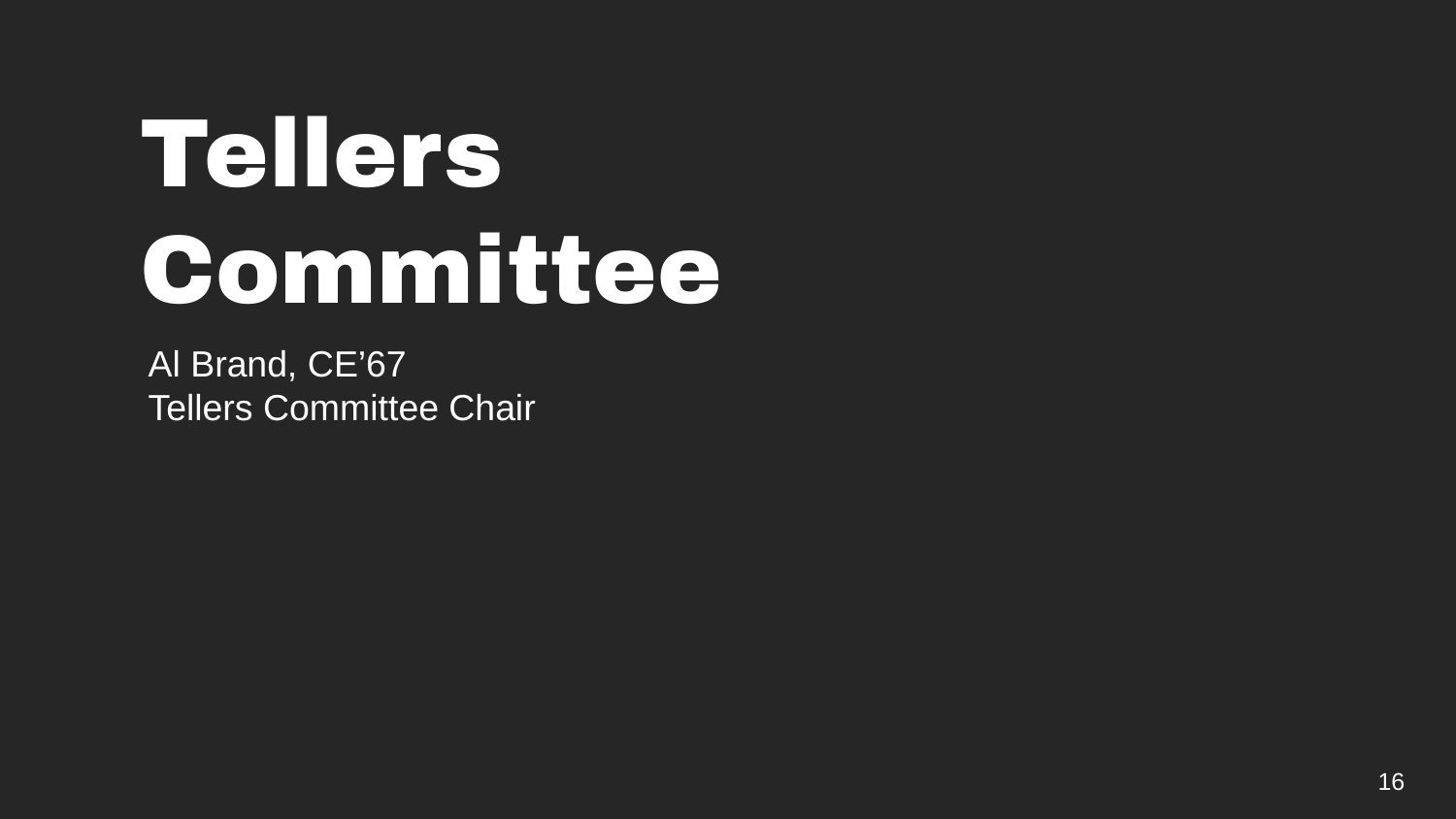

Tellers
Committee
Al Brand, CE’67
Tellers Committee Chair
16